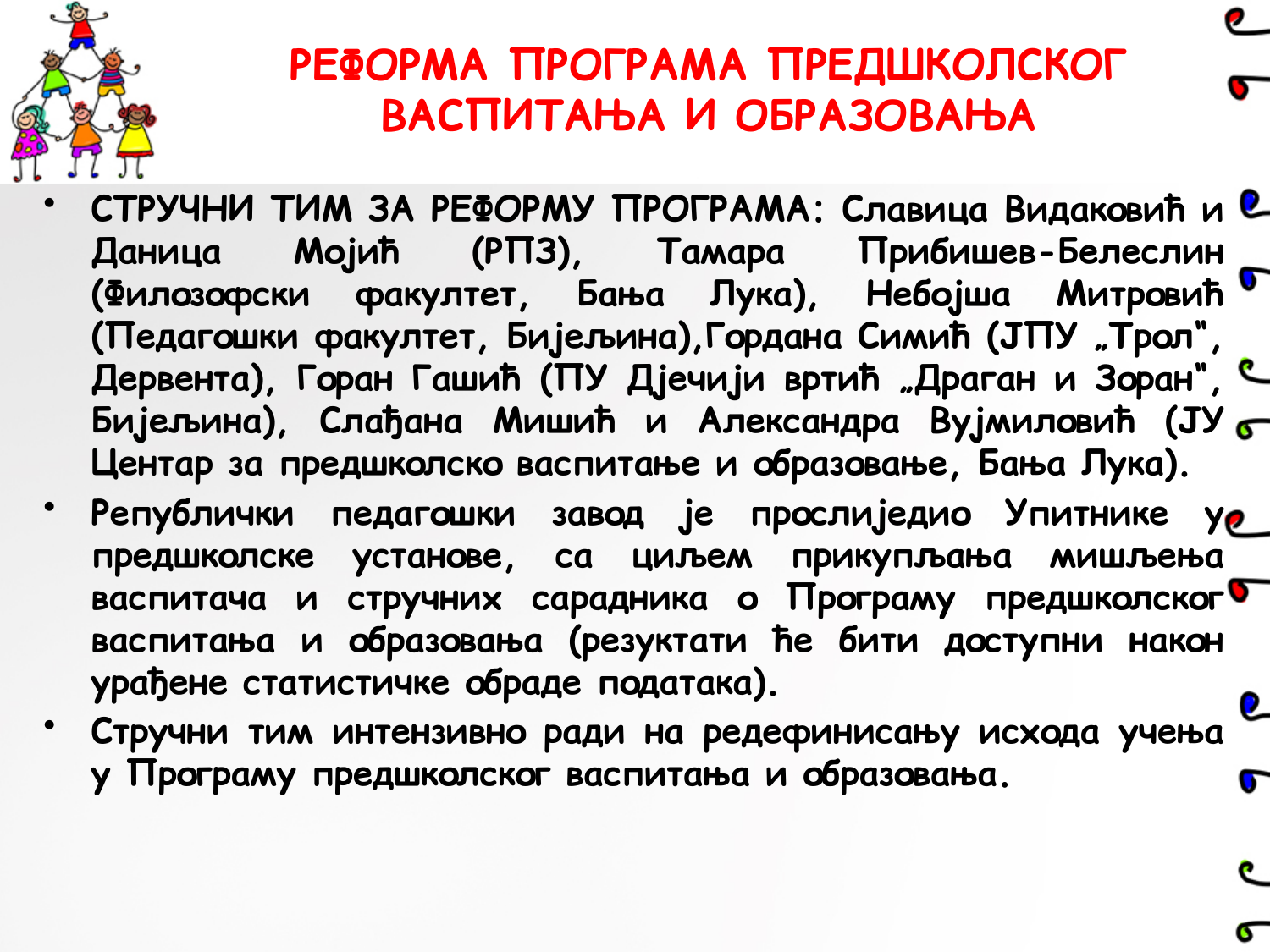

# РЕФОРМА ПРОГРАМА ПРЕДШКОЛСКОГ ВАСПИТАЊА И ОБРАЗОВАЊА
СТРУЧНИ ТИМ ЗА РЕФОРМУ ПРОГРАМА: Славица Видаковић и Даница Мојић (РПЗ), Тамара Прибишев-Белеслин (Филозофски факултет, Бања Лука), Небојша Митровић (Педагошки факултет, Бијељина),Гордана Симић (ЈПУ „Трол“, Дервента), Горан Гашић (ПУ Дјечији вртић „Драган и Зоран“, Бијељина), Слађана Мишић и Александра Вујмиловић (ЈУ Центар за предшколско васпитање и образовање, Бања Лука).
Републички педагошки завод је прослиједио Упитнике у предшколске установе, са циљем прикупљања мишљења васпитача и стручних сарадника о Програму предшколског васпитања и образовања (резуктати ће бити доступни након урађене статистичке обраде података).
Стручни тим интензивно ради на редефинисању исхода учења у Програму предшколског васпитања и образовања.